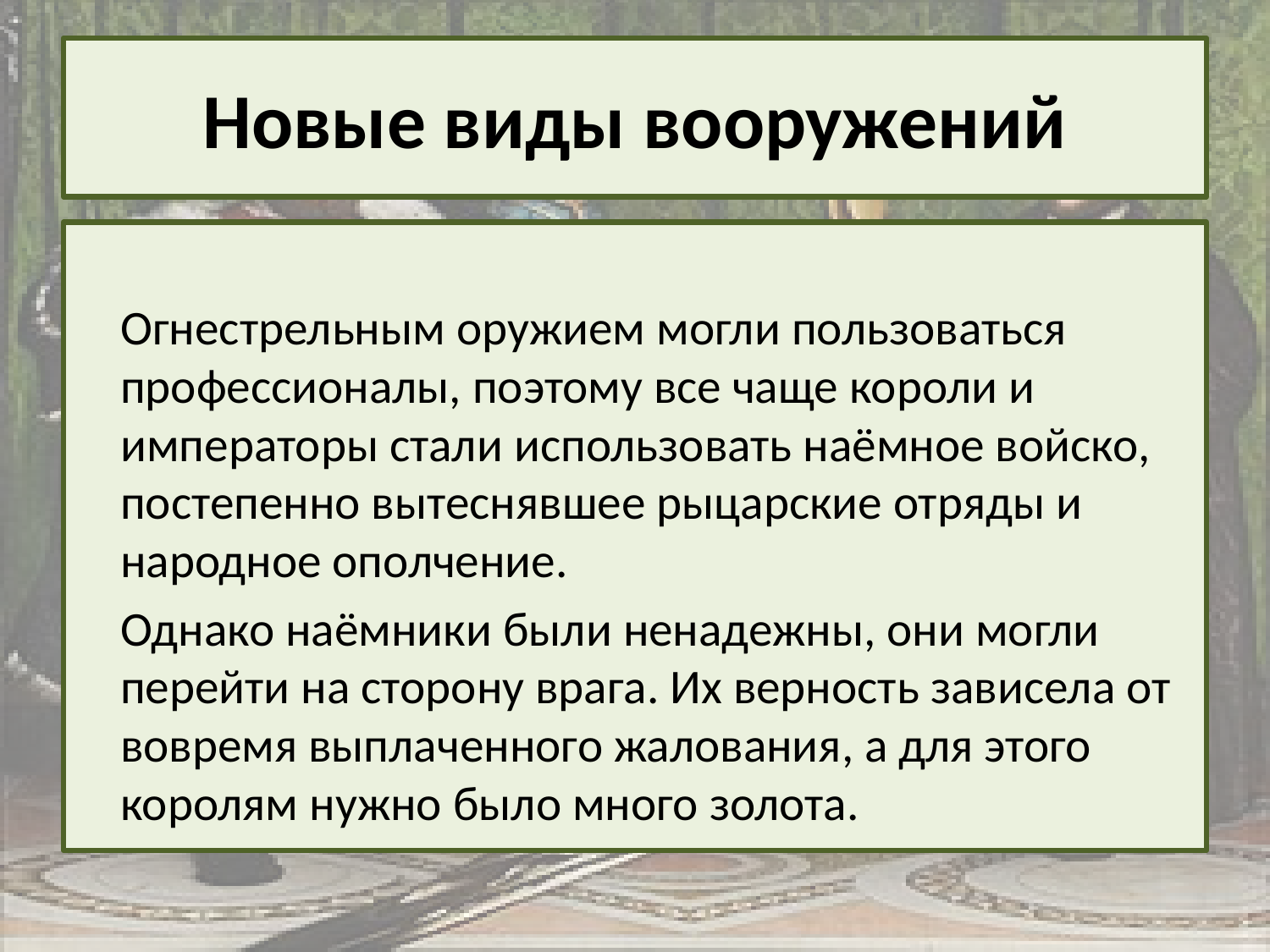

# Новые виды вооружений

	Огнестрельным оружием могли пользоваться профессионалы, поэтому все чаще короли и императоры стали использовать наёмное войско, постепенно вытеснявшее рыцарские отряды и народное ополчение.
	Однако наёмники были ненадежны, они могли перейти на сторону врага. Их верность зависела от вовремя выплаченного жалования, а для этого королям нужно было много золота.